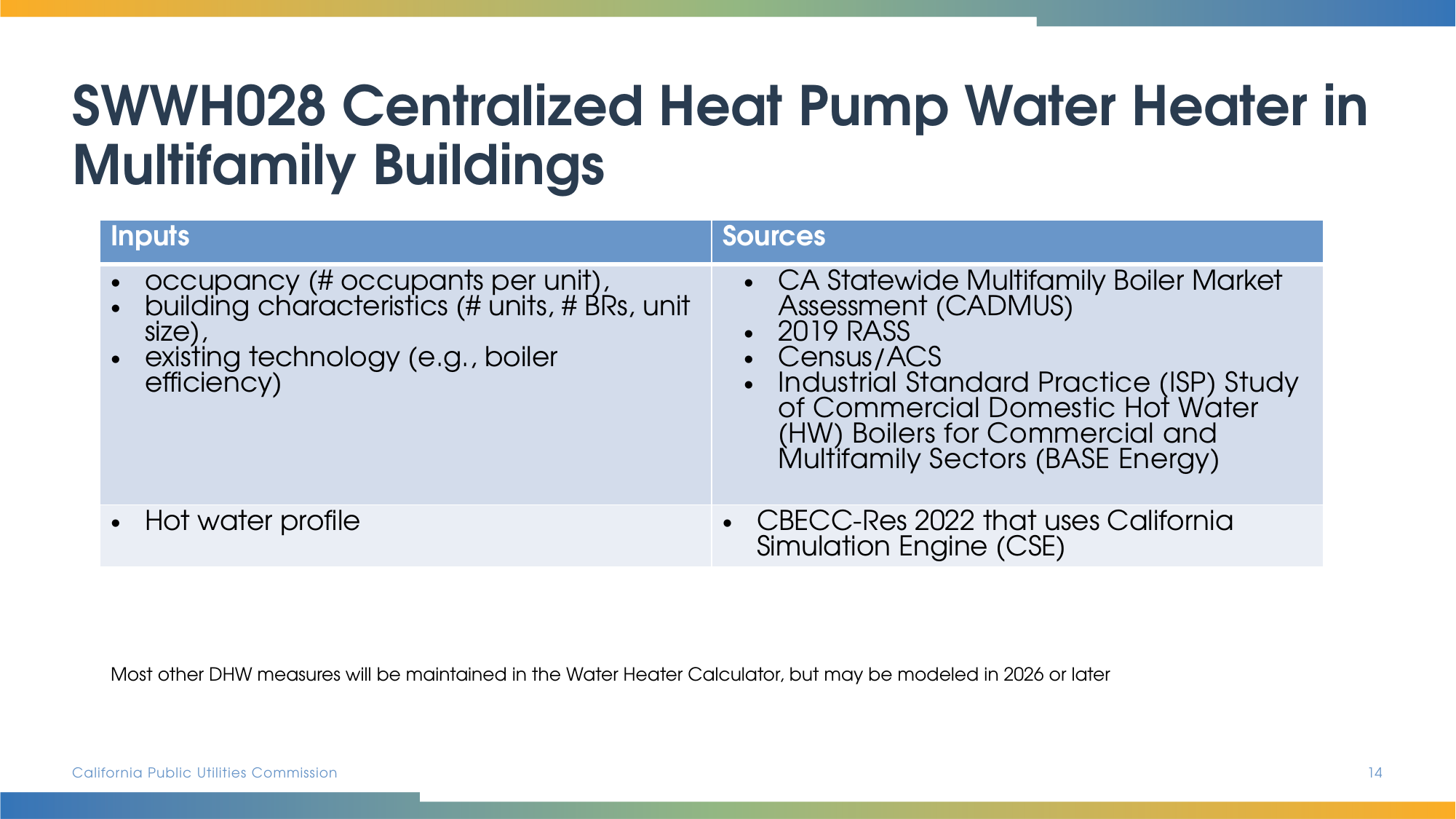

# SWWH028 Centralized Heat Pump Water Heater in Multifamily Buildings
| Inputs | Sources |
| --- | --- |
| occupancy (# occupants per unit), building characteristics (# units, # BRs, unit size), existing technology (e.g., boiler efficiency) | CA Statewide Multifamily Boiler Market Assessment (CADMUS) 2019 RASS Census/ACS Industrial Standard Practice (ISP) Study of Commercial Domestic Hot Water (HW) Boilers for Commercial and Multifamily Sectors (BASE Energy) |
| Hot water profile | CBECC-Res 2022 that uses California Simulation Engine (CSE) |
Most other DHW measures will be maintained in the Water Heater Calculator, but may be modeled in 2026 or later
14